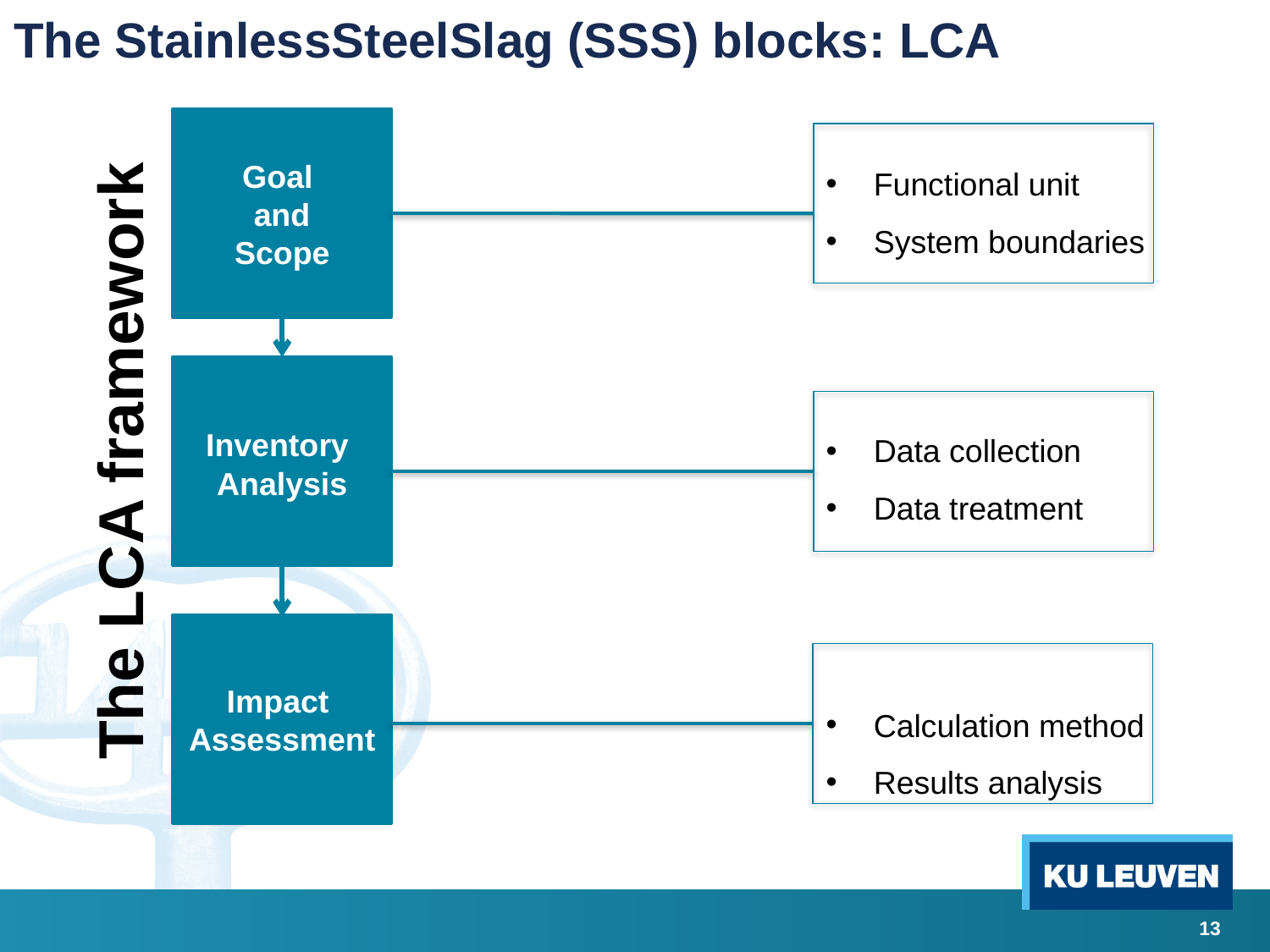

The StainlessSteelSlag (SSS) blocks: LCA
Goal
and
Scope

Functional unit
System boundaries
Inventory
Analysis

Data collection
Data treatment
The LCA framework
Impact
Assessment

Calculation method
Results analysis

13